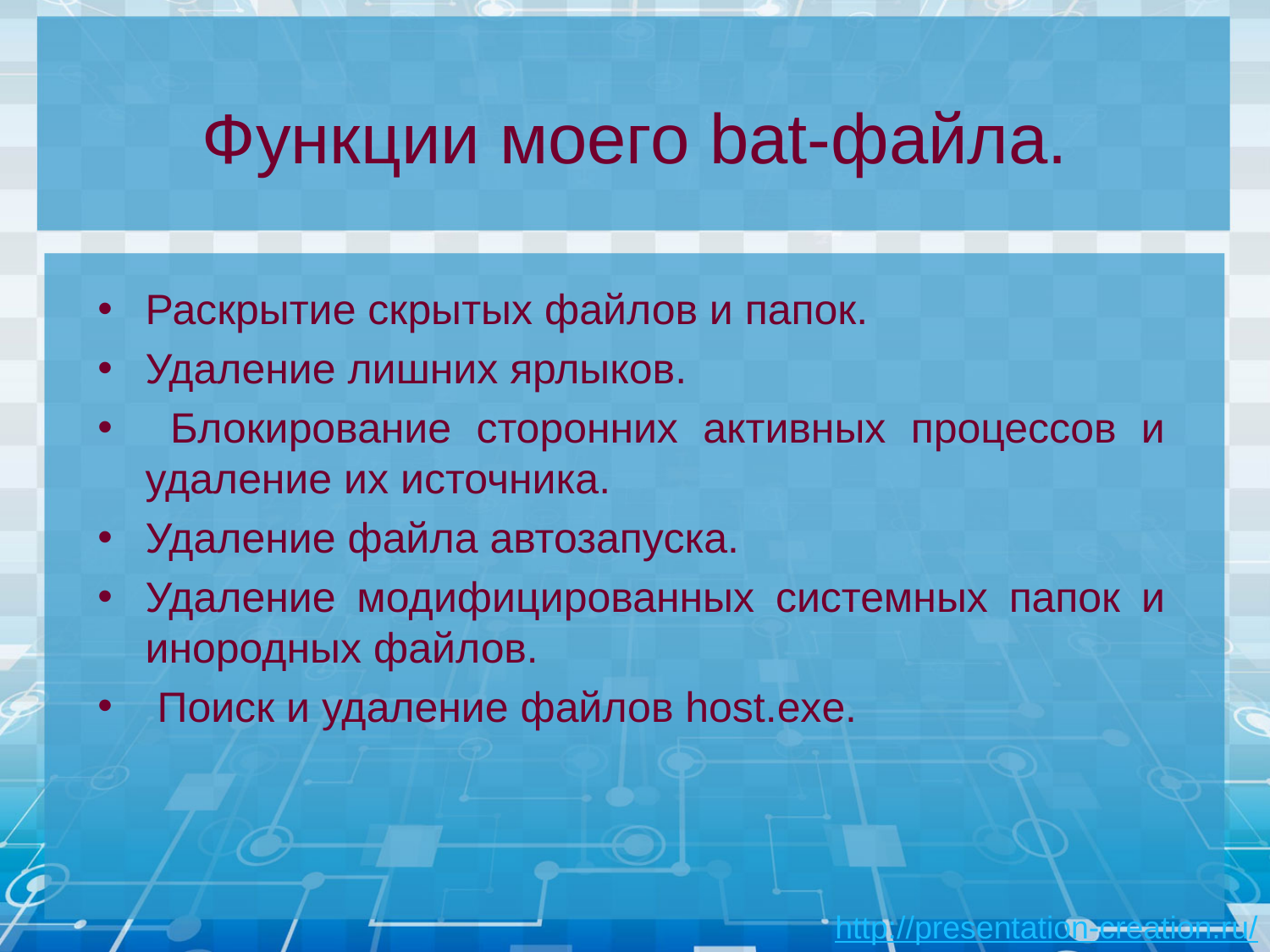

# Функции моего bat-файла.
Раскрытие скрытых файлов и папок.
Удаление лишних ярлыков.
 Блокирование сторонних активных процессов и удаление их источника.
Удаление файла автозапуска.
Удаление модифицированных системных папок и инородных файлов.
 Поиск и удаление файлов host.exe.